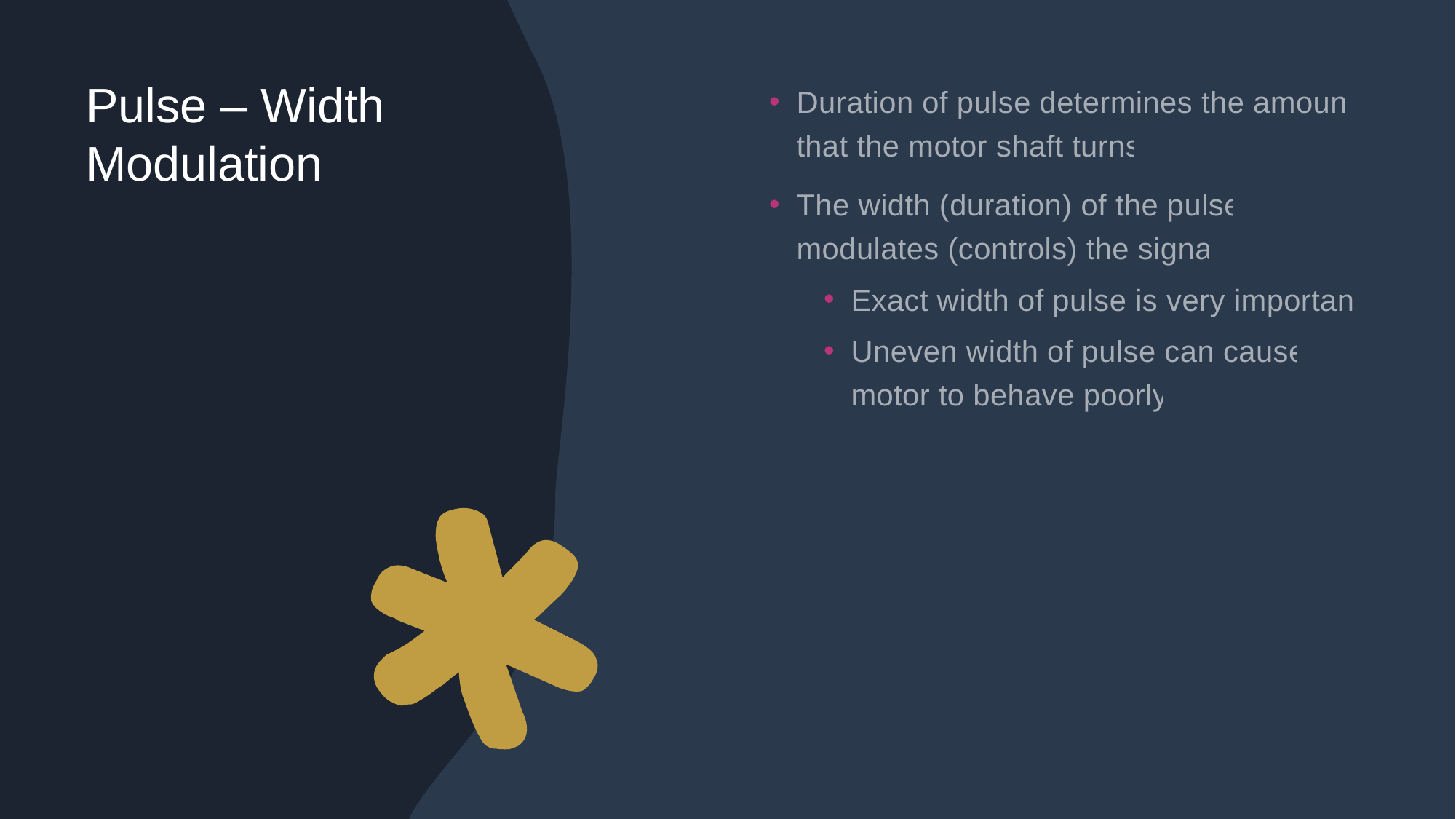

# Pulse – Width Modulation
Duration of pulse determines the amount that the motor shaft turns
The width (duration) of the pulse modulates (controls) the signal
Exact width of pulse is very important
Uneven width of pulse can cause motor to behave poorly